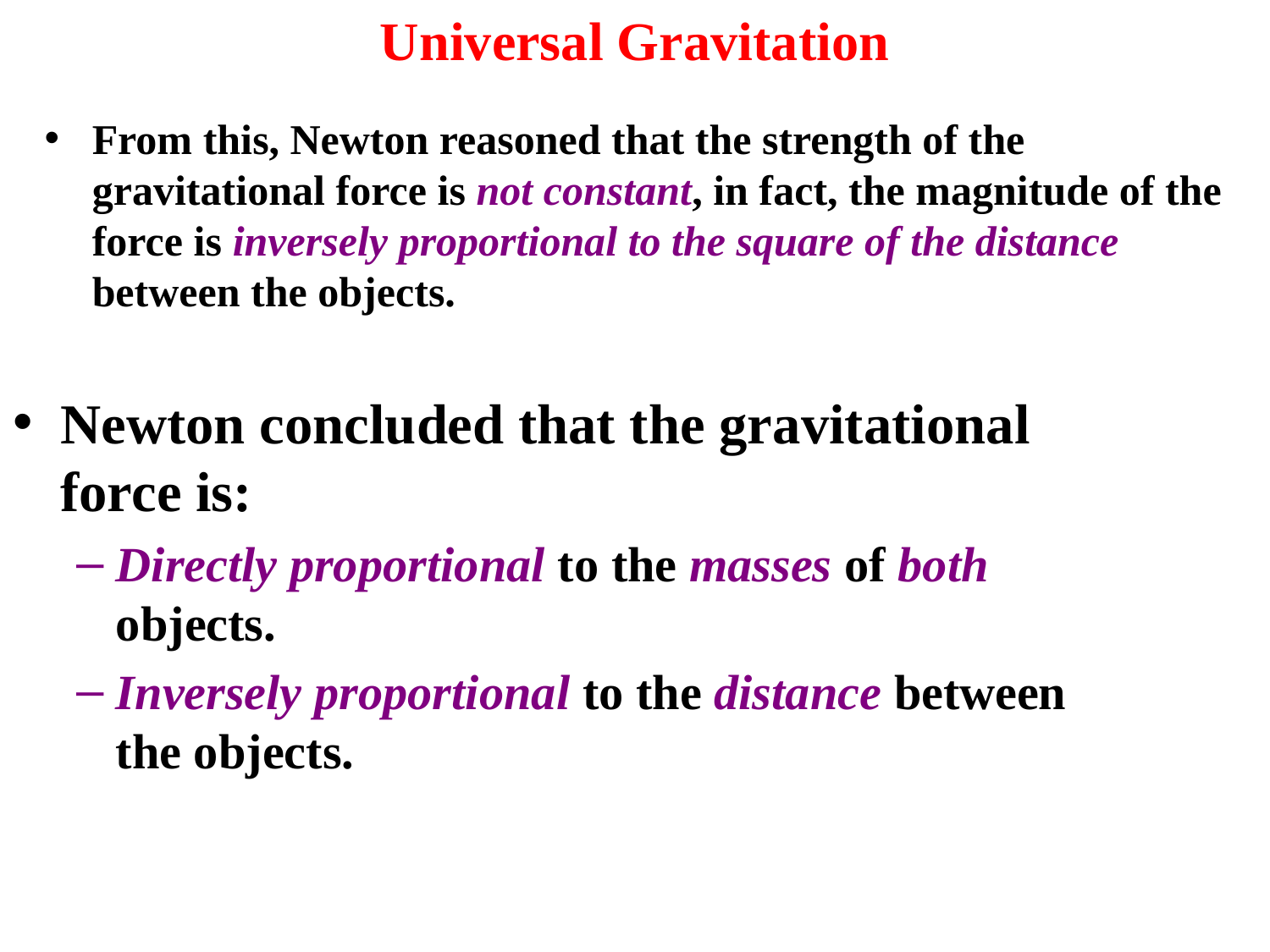

# Universal Gravitation
From this, Newton reasoned that the strength of the gravitational force is not constant, in fact, the magnitude of the force is inversely proportional to the square of the distance between the objects.

Newton concluded that the gravitational force is:
Directly proportional to the masses of both objects.
Inversely proportional to the distance between the objects.